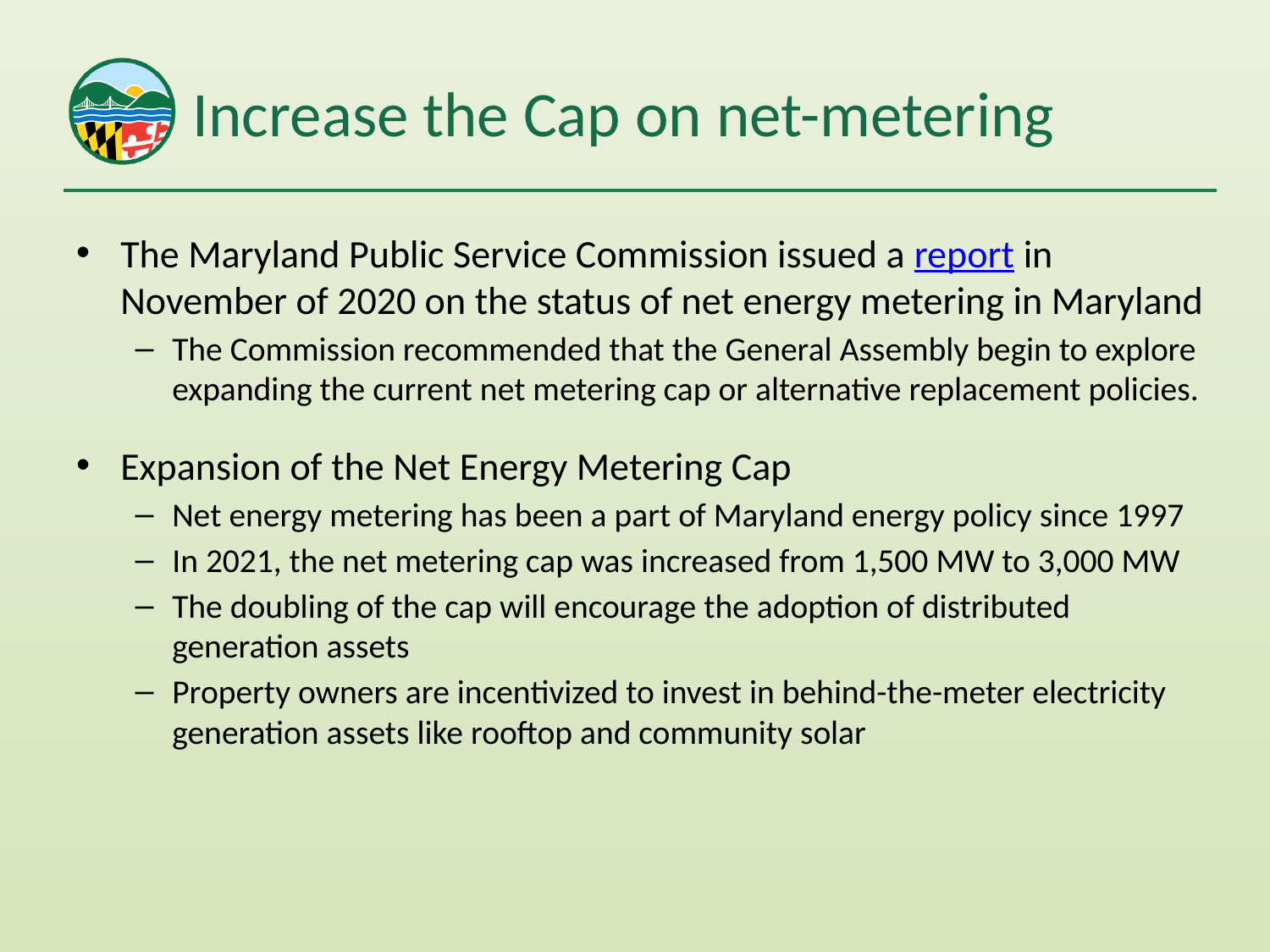

# Increase the Cap on net-metering
The Maryland Public Service Commission issued a report in November of 2020 on the status of net energy metering in Maryland
The Commission recommended that the General Assembly begin to explore expanding the current net metering cap or alternative replacement policies.
Expansion of the Net Energy Metering Cap
Net energy metering has been a part of Maryland energy policy since 1997
In 2021, the net metering cap was increased from 1,500 MW to 3,000 MW
The doubling of the cap will encourage the adoption of distributed generation assets
Property owners are incentivized to invest in behind-the-meter electricity generation assets like rooftop and community solar